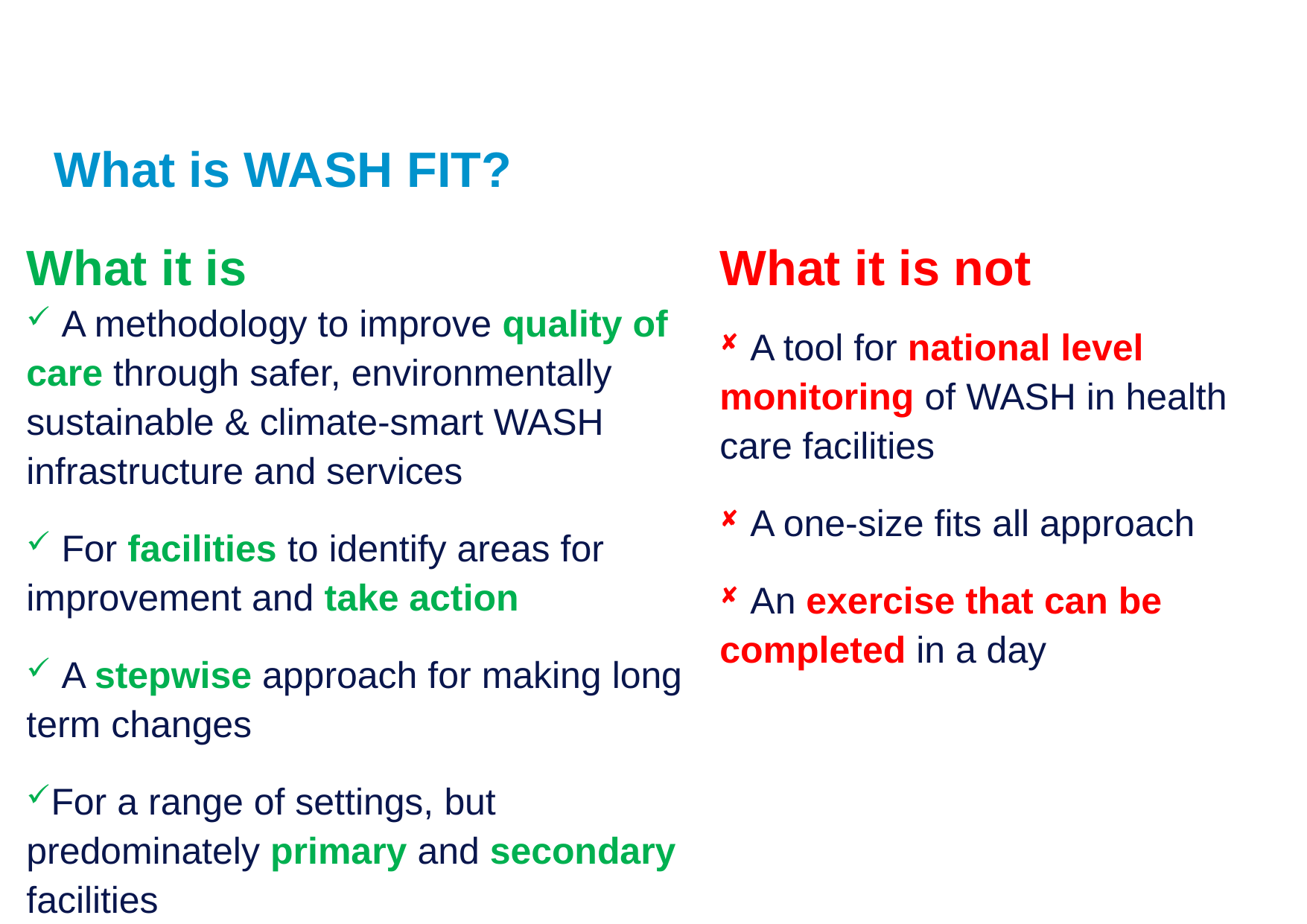

# What is WASH FIT?
What it is
What it is not
 A methodology to improve quality of care through safer, environmentally sustainable & climate-smart WASH infrastructure and services
 For facilities to identify areas for improvement and take action
 A stepwise approach for making long term changes
For a range of settings, but predominately primary and secondary facilities
 A tool for national level monitoring of WASH in health care facilities
 A one-size fits all approach
 An exercise that can be completed in a day